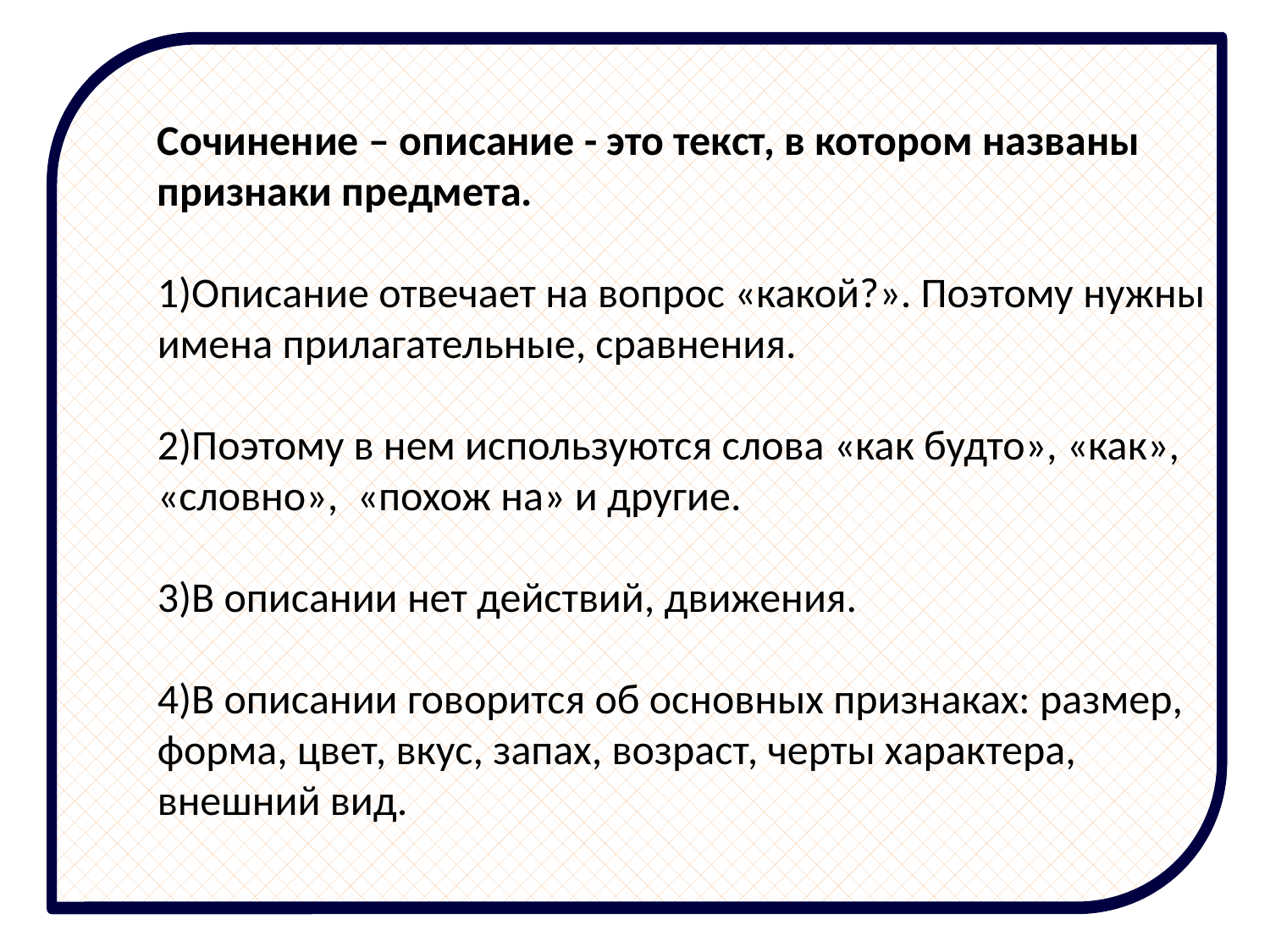

Сочинение – описание - это текст, в котором названы признаки предмета.

1)Описание отвечает на вопрос «какой?». Поэтому нужны имена прилагательные, сравнения.

2)Поэтому в нем используются слова «как будто», «как», «словно»,  «похож на» и другие.

3)В описании нет действий, движения.

4)В описании говорится об основных признаках: размер, форма, цвет, вкус, запах, возраст, черты характера, внешний вид.